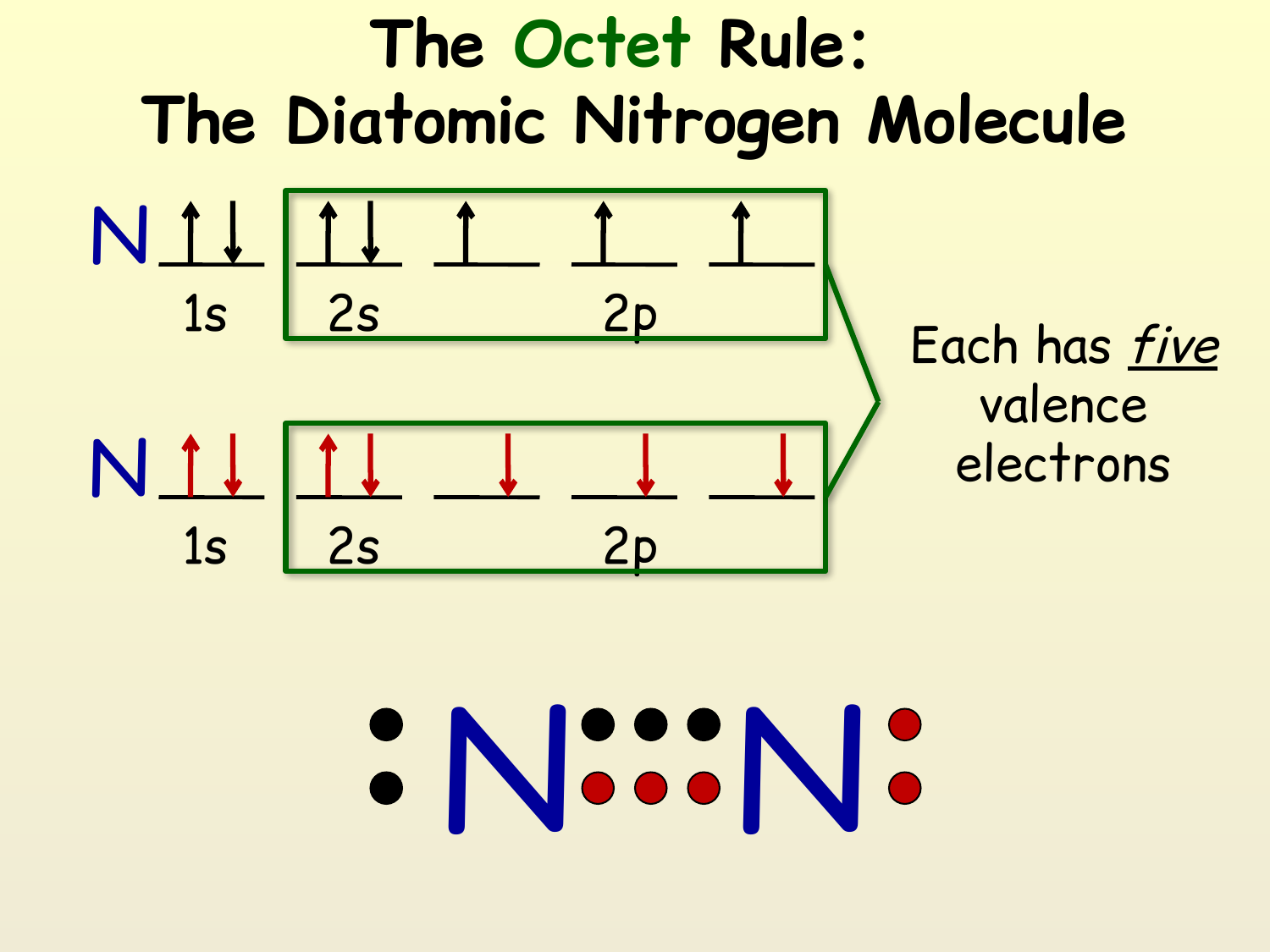

# The Octet Rule: The Diatomic Nitrogen Molecule
N

1s
2s
2p
Each has five valence electrons
N

1s
2s
2p
N
 N